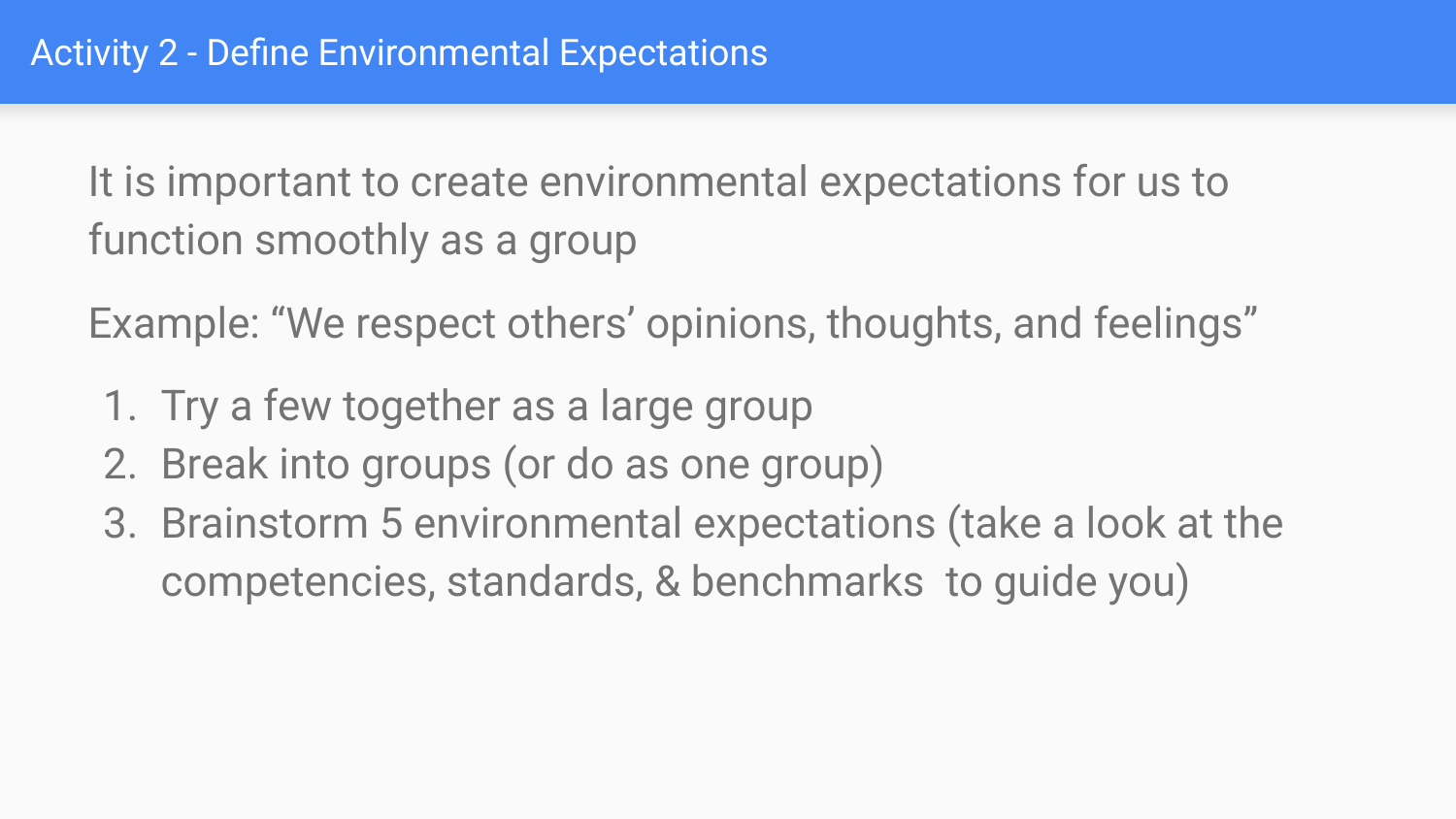

# Activity 2 - Define Environmental Expectations
It is important to create environmental expectations for us to function smoothly as a group
Example: “We respect others’ opinions, thoughts, and feelings”
Try a few together as a large group
Break into groups (or do as one group)
Brainstorm 5 environmental expectations (take a look at the competencies, standards, & benchmarks  to guide you)